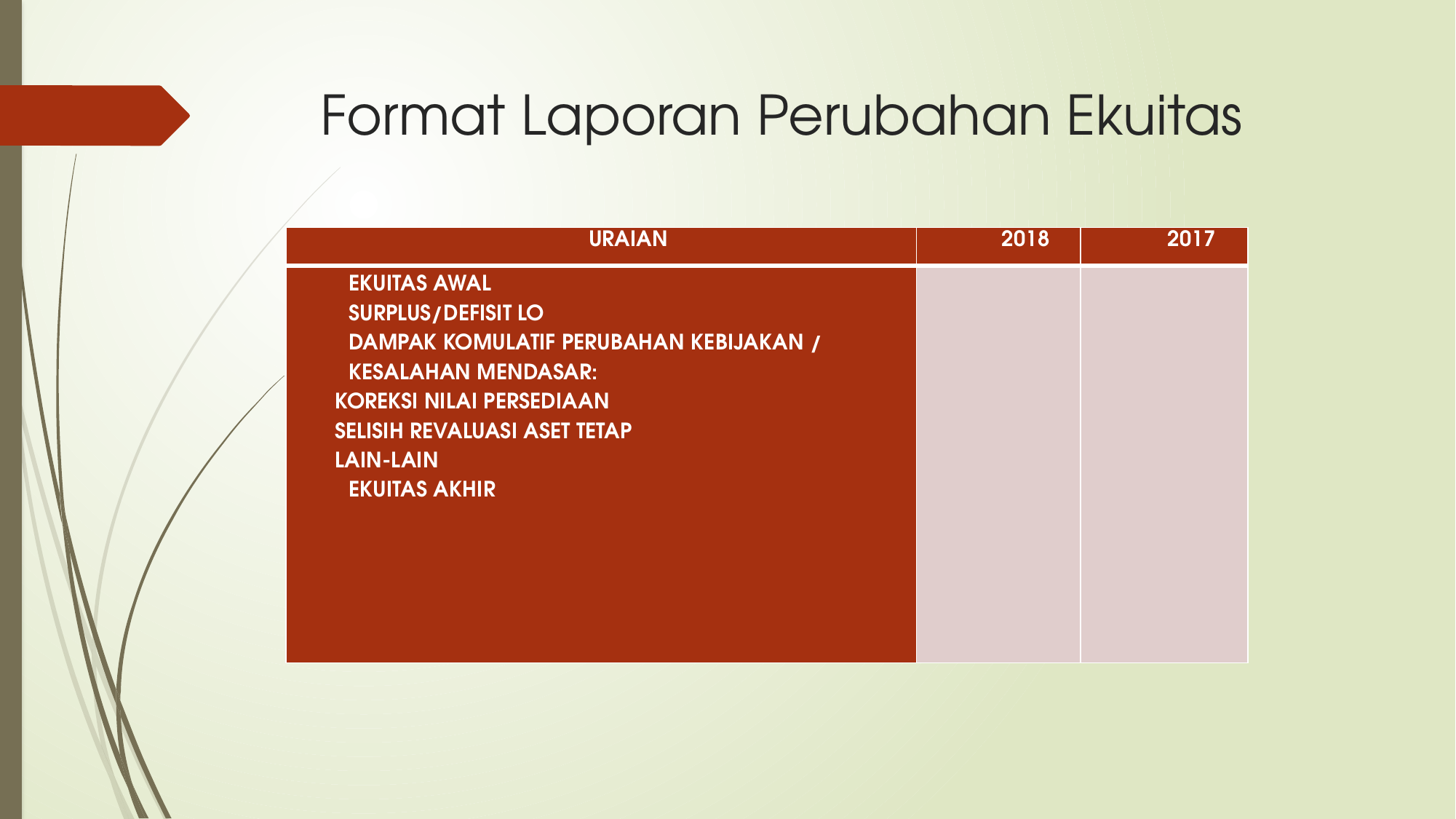

# Format Laporan Perubahan Ekuitas
| URAIAN | 2018 | 2017 |
| --- | --- | --- |
| EKUITAS AWAL SURPLUS/DEFISIT LO DAMPAK KOMULATIF PERUBAHAN KEBIJAKAN / KESALAHAN MENDASAR: KOREKSI NILAI PERSEDIAAN SELISIH REVALUASI ASET TETAP LAIN-LAIN EKUITAS AKHIR |  |  |